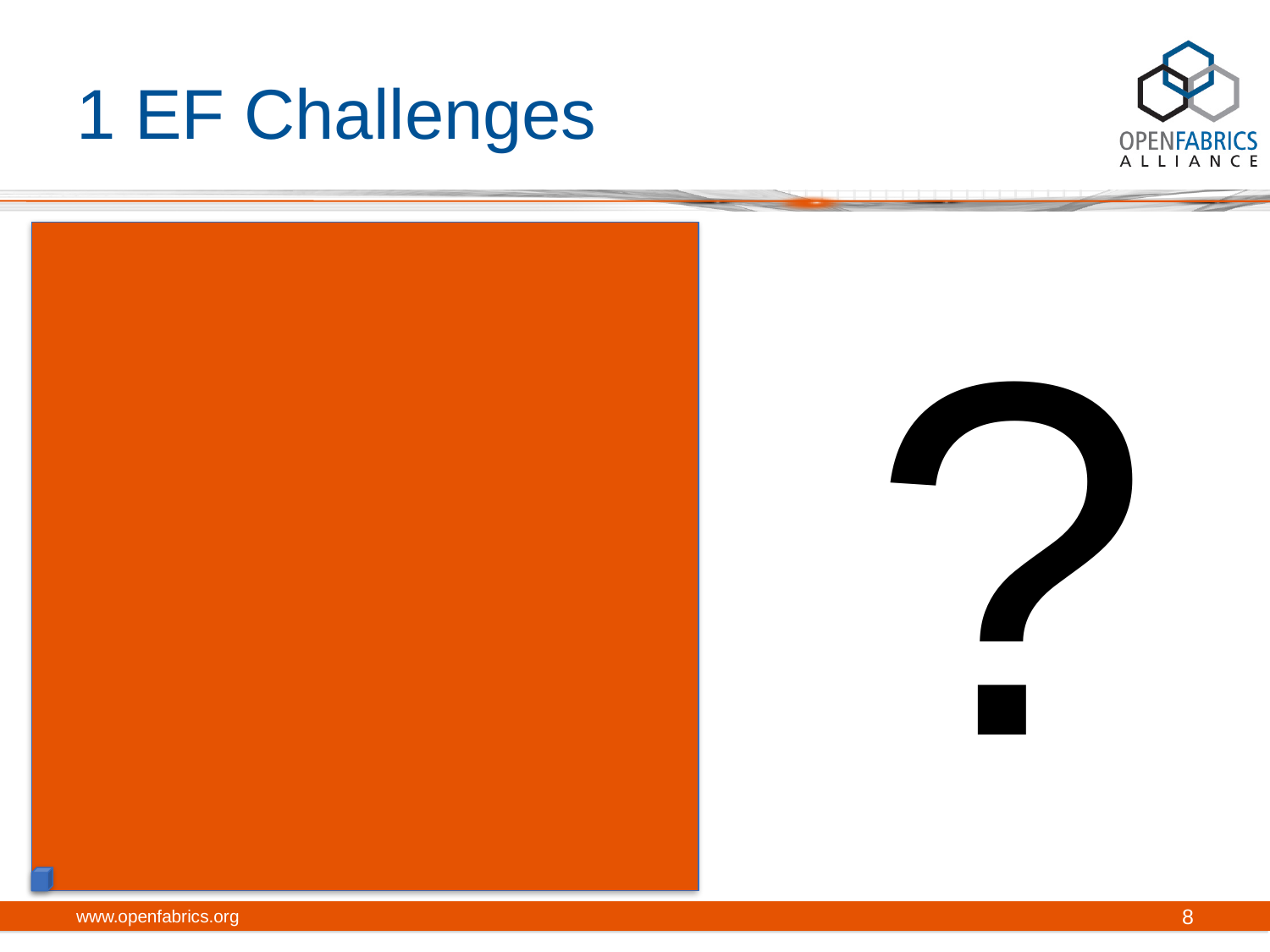

# 1 EF Challenges

?

www.openfabrics.org
8